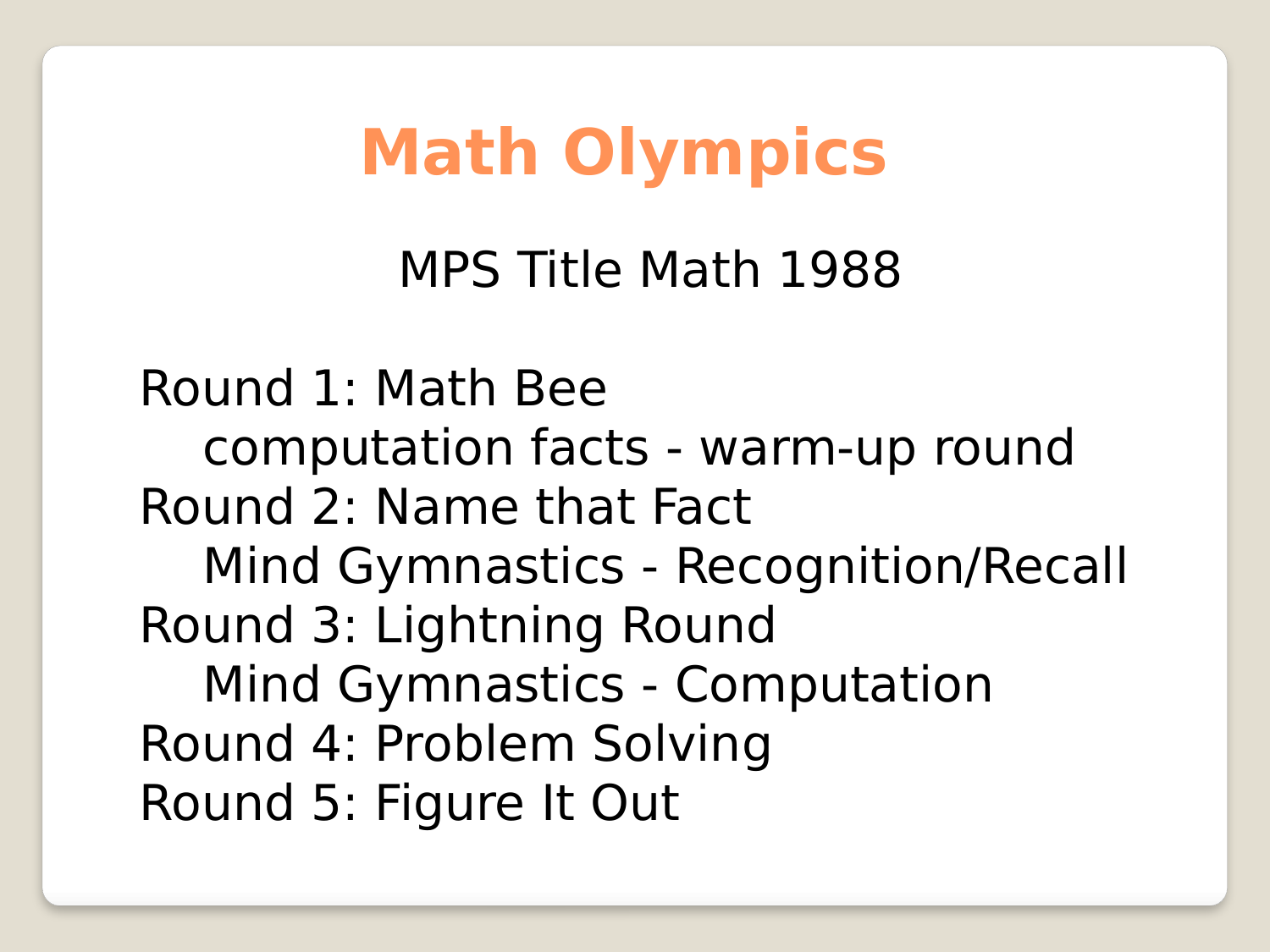

Math Olympics
MPS Title Math 1988

Round 1: Math Bee
computation facts - warm-up round
Round 2: Name that Fact
Mind Gymnastics - Recognition/Recall
Round 3: Lightning Round
Mind Gymnastics - Computation
Round 4: Problem Solving
Round 5: Figure It Out